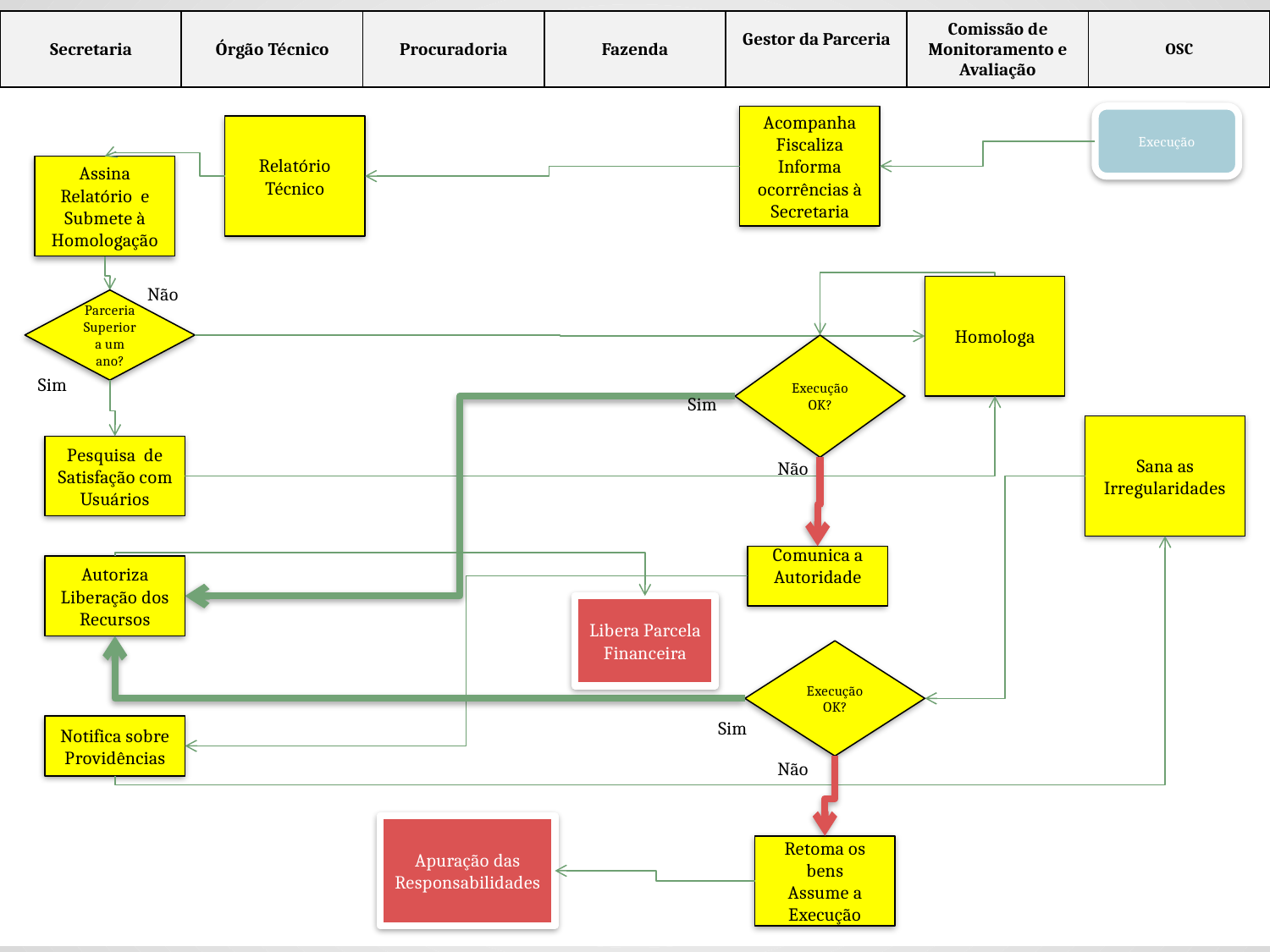

| Secretaria | Órgão Técnico | Procuradoria | Fazenda | Gestor da Parceria | Comissão de Monitoramento e Avaliação | OSC |
| --- | --- | --- | --- | --- | --- | --- |
|  |  |  |  |  |  |  |
|  |  |  |  |  |  |  |
|  |  |  |  |  |  |  |
|  |  |  |  |  |  |  |
|  |  |  |  |  |  |  |
|  |  |  |  |  |  |  |
|  |  |  |  |  |  |  |
Acompanha
Fiscaliza
Informa ocorrências à Secretaria
Execução
Relatório Técnico
Assina Relatório  e Submete à Homologação
Não
Homologa
Parceria Superior a um ano?
Execução OK?
Sim
Sim
Sana as Irregularidades
Pesquisa  de Satisfação com Usuários
Não
Comunica a Autoridade

Autoriza Liberação dos Recursos
Libera Parcela Financeira
Execução OK?
Sim
Notifica sobre Providências
Não
Apuração das Responsabilidades
Retoma os bens
Assume a Execução